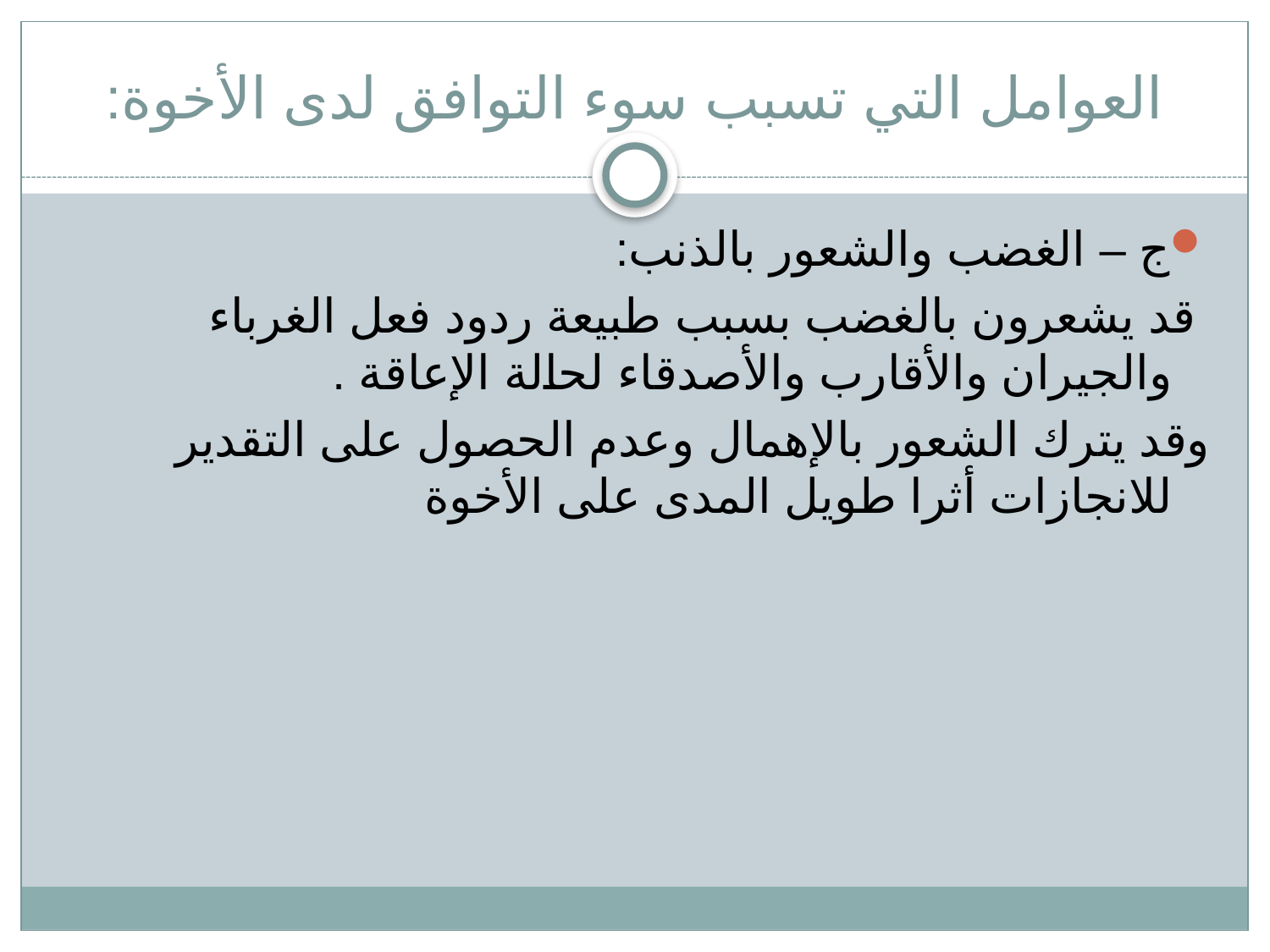

# العوامل التي تسبب سوء التوافق لدى الأخوة:
ج – الغضب والشعور بالذنب:
 قد يشعرون بالغضب بسبب طبيعة ردود فعل الغرباء والجيران والأقارب والأصدقاء لحالة الإعاقة .
وقد يترك الشعور بالإهمال وعدم الحصول على التقدير للانجازات أثرا طويل المدى على الأخوة